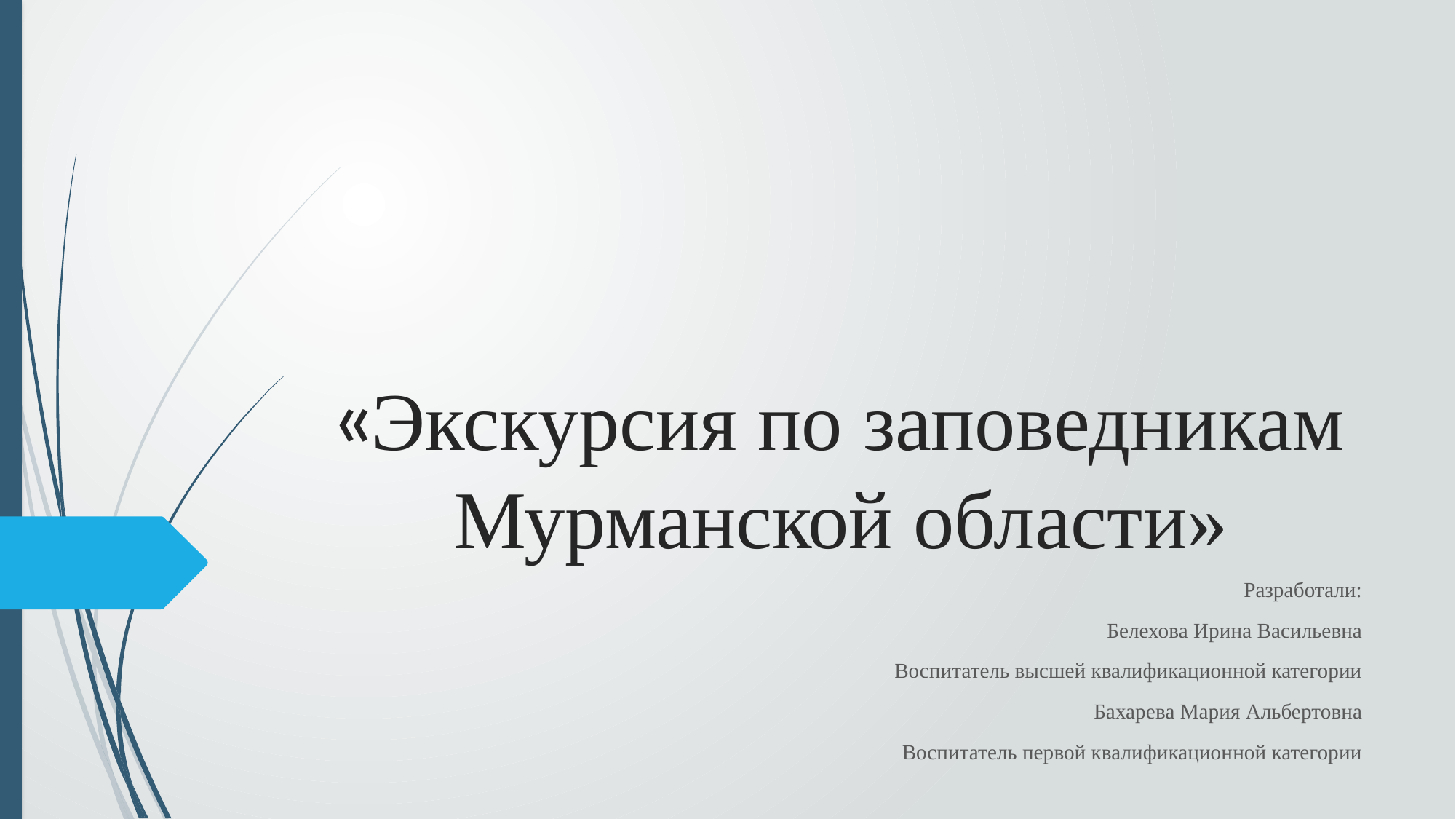

# «Экскурсия по заповедникам Мурманской области»
Разработали:
Белехова Ирина Васильевна
Воспитатель высшей квалификационной категории
Бахарева Мария Альбертовна
Воспитатель первой квалификационной категории